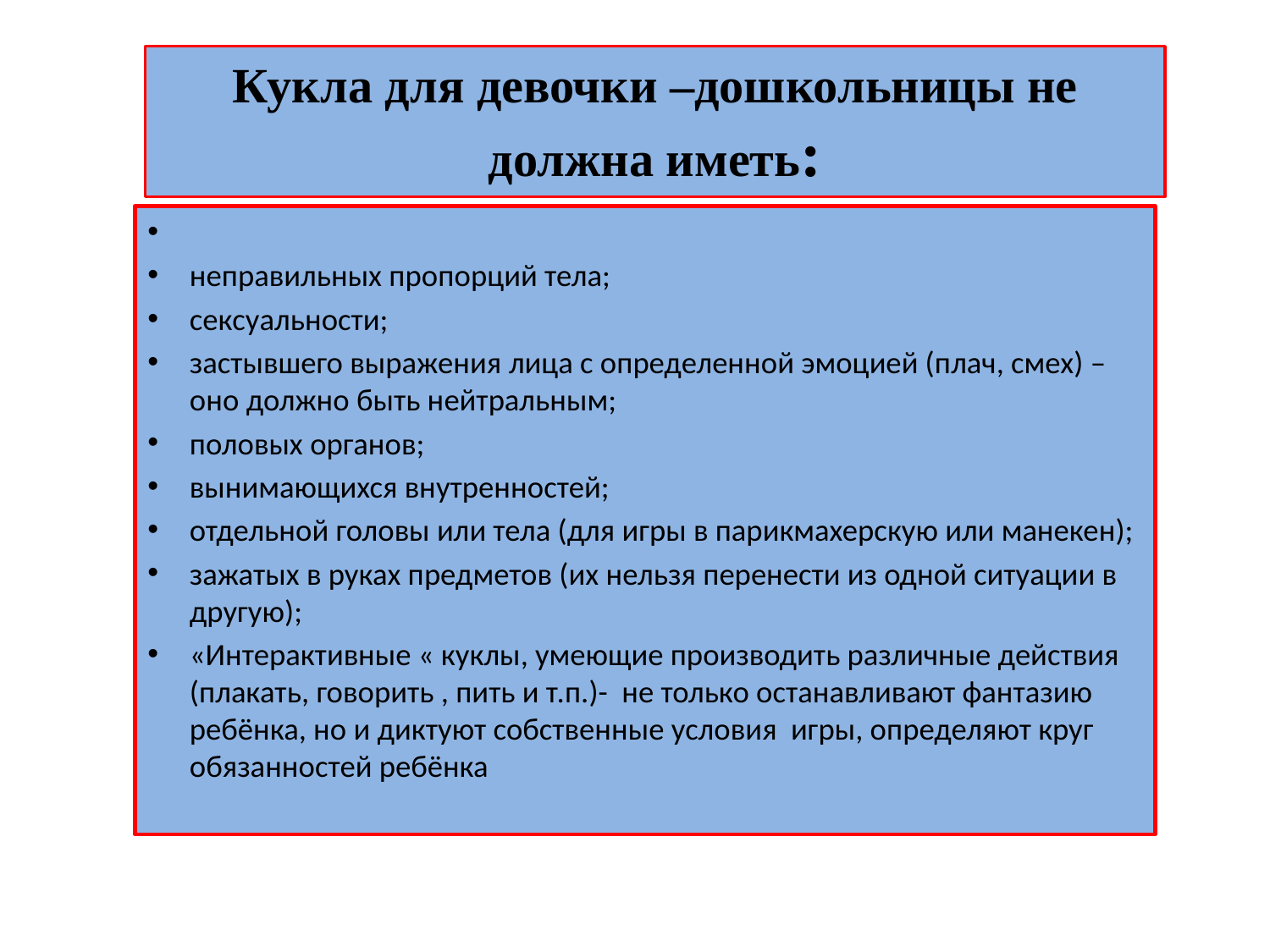

# Кукла для девочки –дошкольницы не должна иметь:

неправильных пропорций тела;
сексуальности;
застывшего выражения лица с определенной эмоцией (плач, смех) – оно должно быть нейтральным;
половых органов;
вынимающихся внутренностей;
отдельной головы или тела (для игры в парикмахерскую или манекен);
зажатых в руках предметов (их нельзя перенести из одной ситуации в другую);
«Интерактивные « куклы, умеющие производить различные действия (плакать, говорить , пить и т.п.)-  не только останавливают фантазию ребёнка, но и диктуют собственные условия  игры, определяют круг обязанностей ребёнка